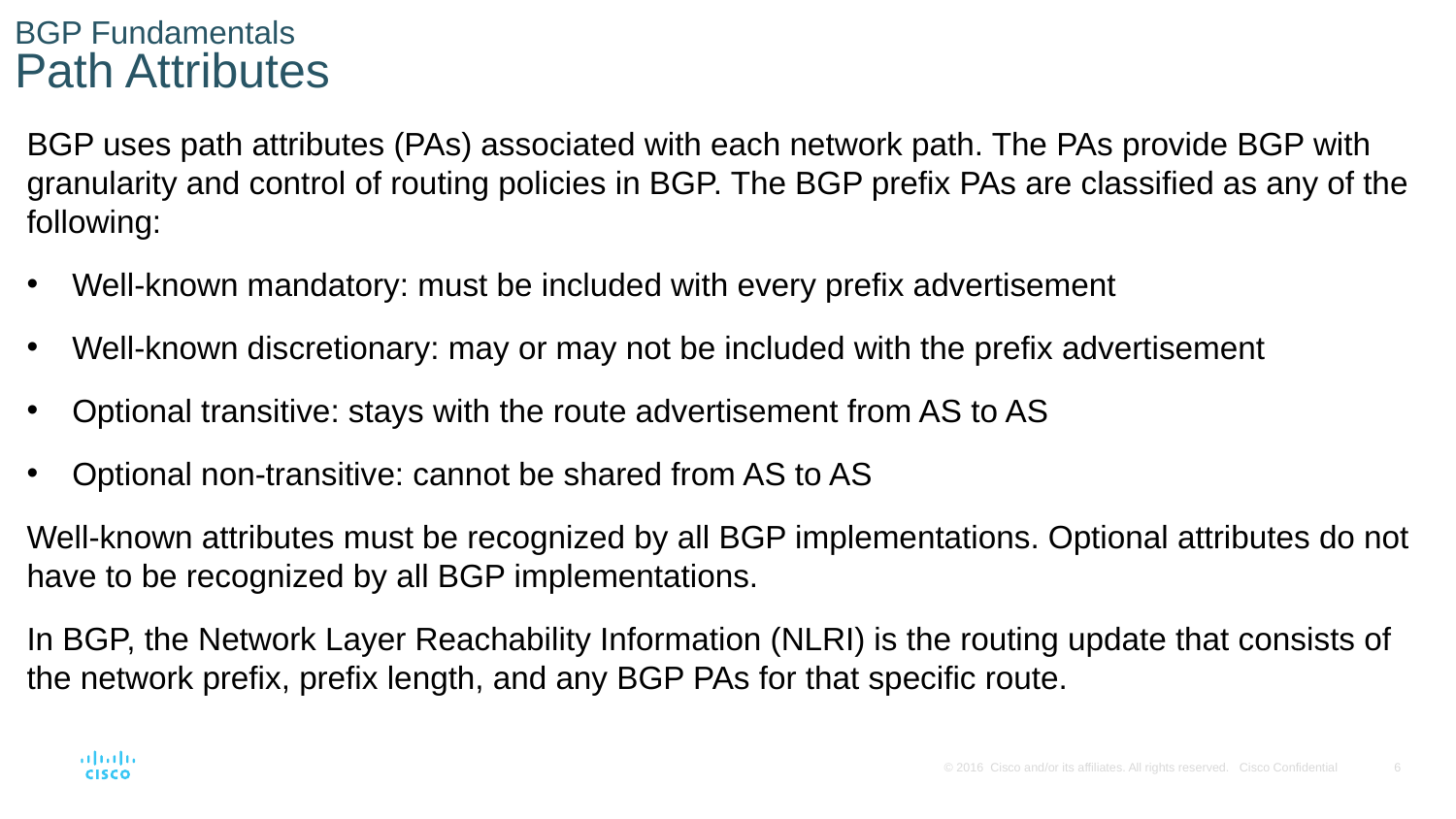

# BGP Fundamentals Path Attributes
BGP uses path attributes (PAs) associated with each network path. The PAs provide BGP with granularity and control of routing policies in BGP. The BGP prefix PAs are classified as any of the following:
Well-known mandatory: must be included with every prefix advertisement
Well-known discretionary: may or may not be included with the prefix advertisement
Optional transitive: stays with the route advertisement from AS to AS
Optional non-transitive: cannot be shared from AS to AS
Well-known attributes must be recognized by all BGP implementations. Optional attributes do not have to be recognized by all BGP implementations.
In BGP, the Network Layer Reachability Information (NLRI) is the routing update that consists of the network prefix, prefix length, and any BGP PAs for that specific route.